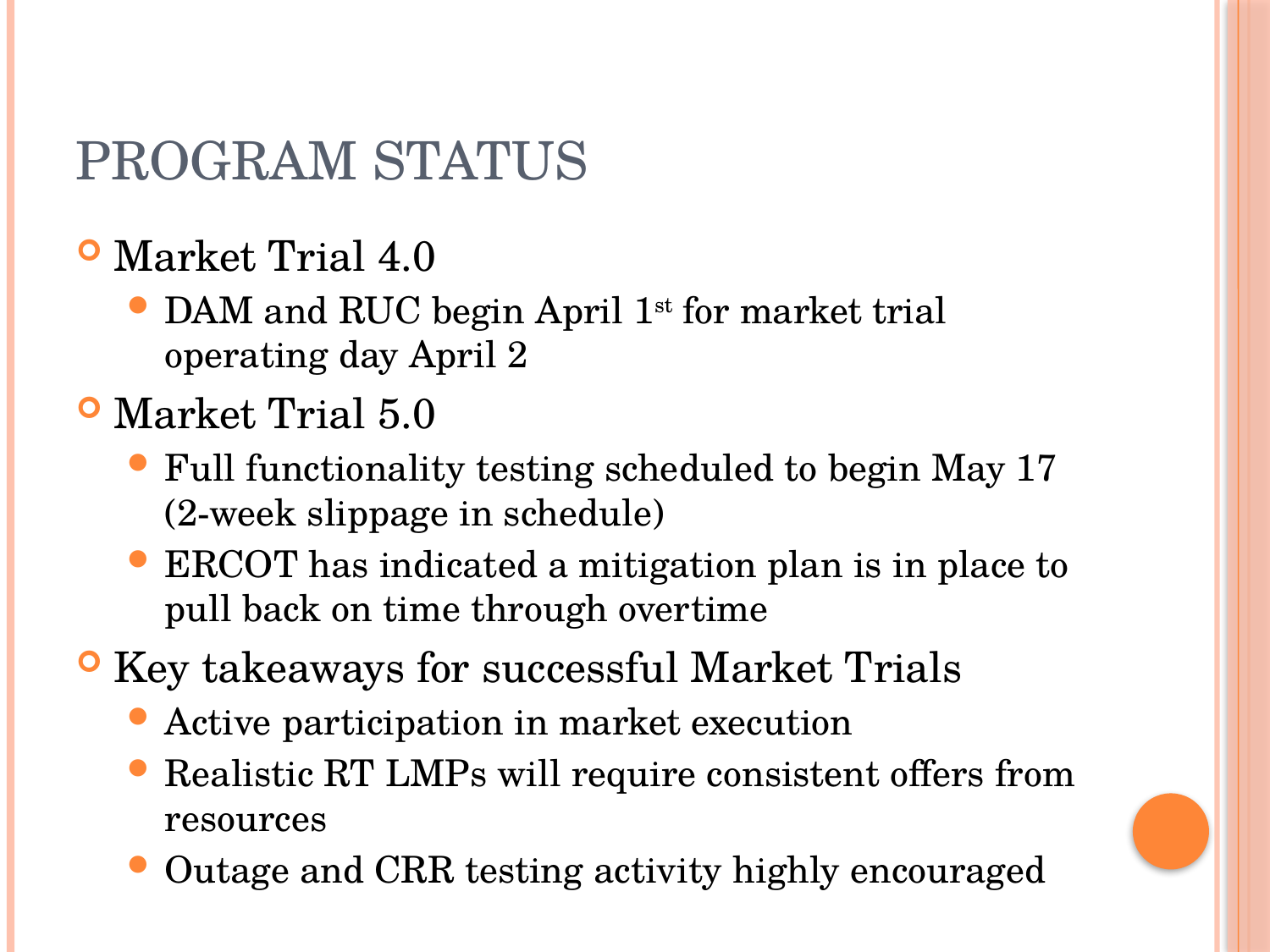

# Program Status
Market Trial 4.0
DAM and RUC begin April 1st for market trial operating day April 2
Market Trial 5.0
Full functionality testing scheduled to begin May 17 (2-week slippage in schedule)
ERCOT has indicated a mitigation plan is in place to pull back on time through overtime
Key takeaways for successful Market Trials
Active participation in market execution
Realistic RT LMPs will require consistent offers from resources
Outage and CRR testing activity highly encouraged